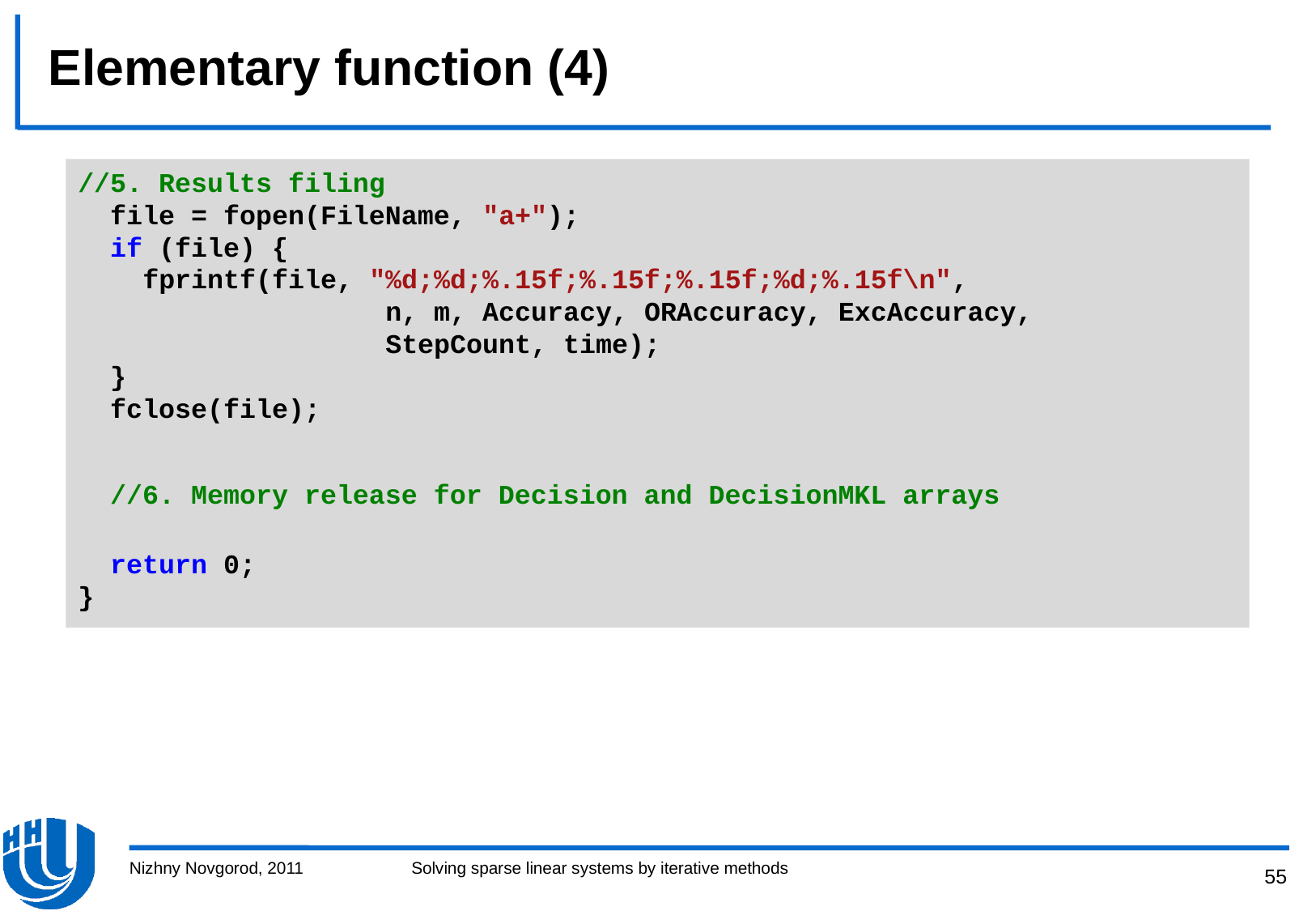

# Elementary function (4)
//5. Results filing
  file = fopen(FileName, "a+");
  if (file) {
    fprintf(file, "%d;%d;%.15f;%.15f;%.15f;%d;%.15f\n",
                   n, m, Accuracy, ORAccuracy, ExcAccuracy,
                   StepCount, time);
  }
  fclose(file);

  //6. Memory release for Decision and DecisionMKL arrays

  return 0;
}

Nizhny Novgorod, 2011
Solving sparse linear systems by iterative methods